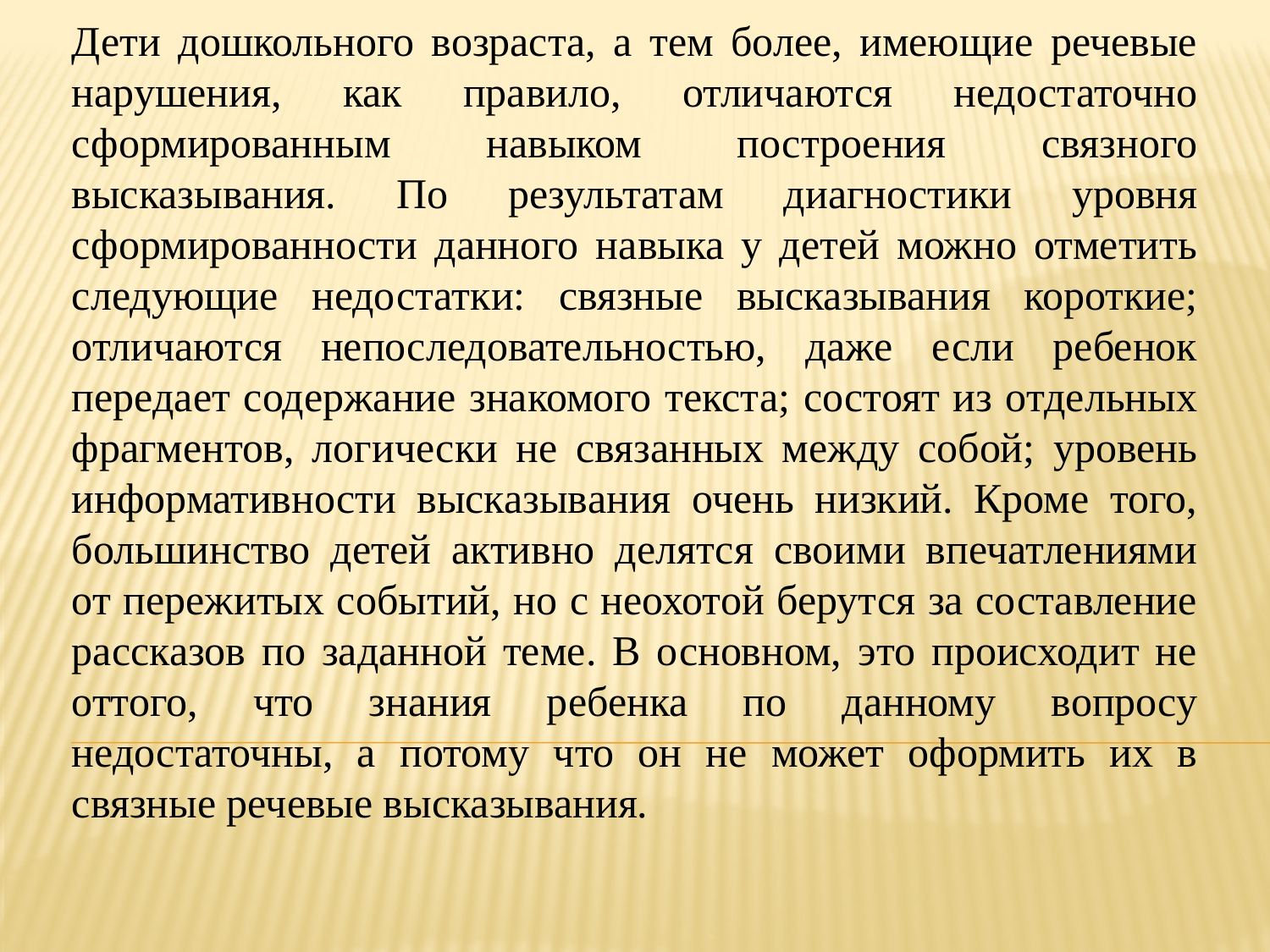

Дети дошкольного возраста, а тем более, имеющие речевые нарушения, как правило, отличаются недостаточно сформированным навыком построения связного высказывания. По результатам диагностики уровня сформированности данного навыка у детей можно отметить следующие недостатки: связные высказывания короткие; отличаются непоследовательностью, даже если ребенок передает содержание знакомого текста; состоят из отдельных фрагментов, логически не связанных между собой; уровень информативности высказывания очень низкий. Кроме того, большинство детей активно делятся своими впечатлениями от пережитых событий, но с неохотой берутся за составление рассказов по заданной теме. В основном, это происходит не оттого, что знания ребенка по данному вопросу недостаточны, а потому что он не может оформить их в связные речевые высказывания.

#